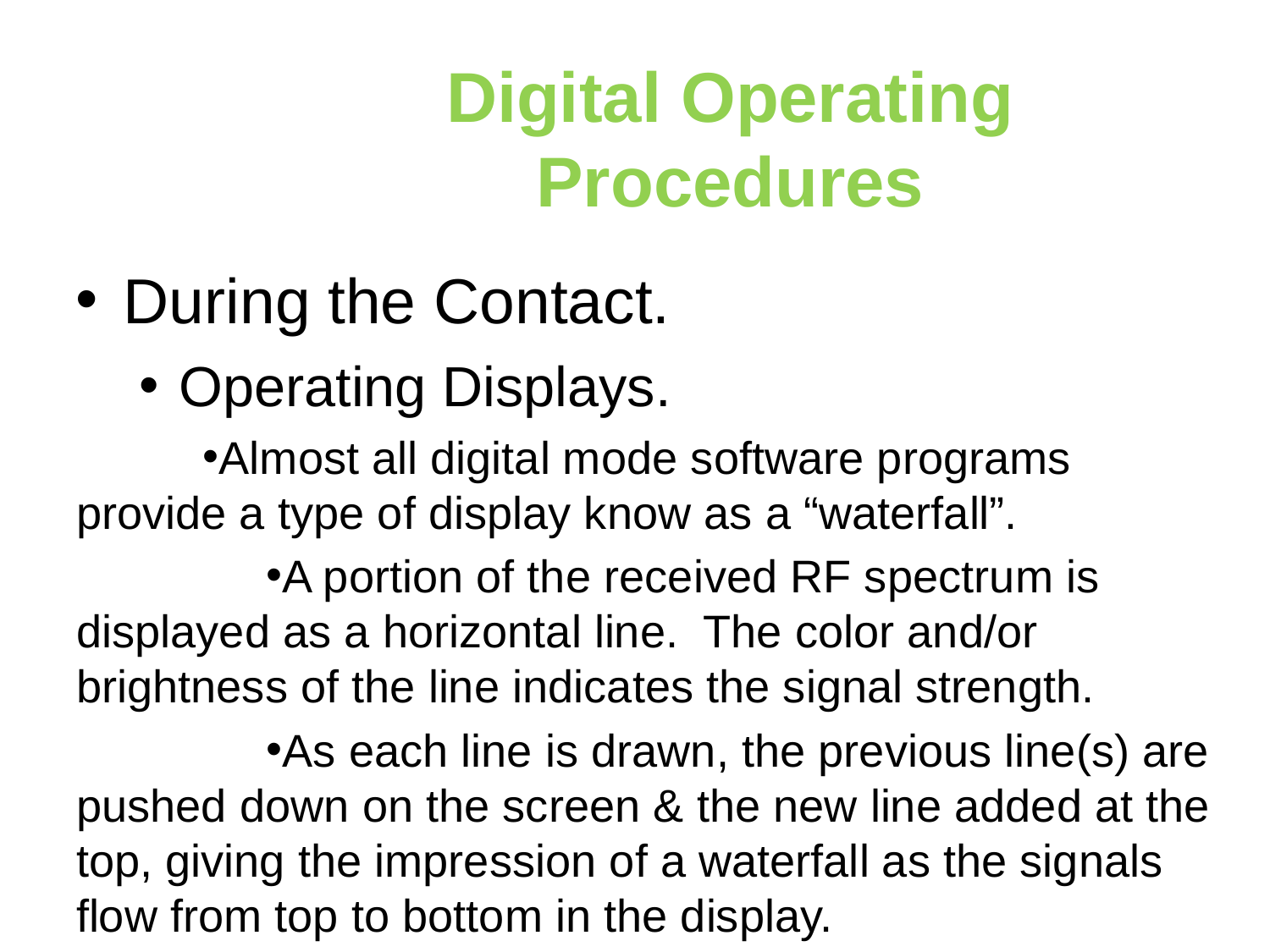

Digital Operating Procedures
During the Contact.
Operating Displays.
Almost all digital mode software programs provide a type of display know as a “waterfall”.
A portion of the received RF spectrum is displayed as a horizontal line.  The color and/or brightness of the line indicates the signal strength.
As each line is drawn, the previous line(s) are pushed down on the screen & the new line added at the top, giving the impression of a waterfall as the signals flow from top to bottom in the display.